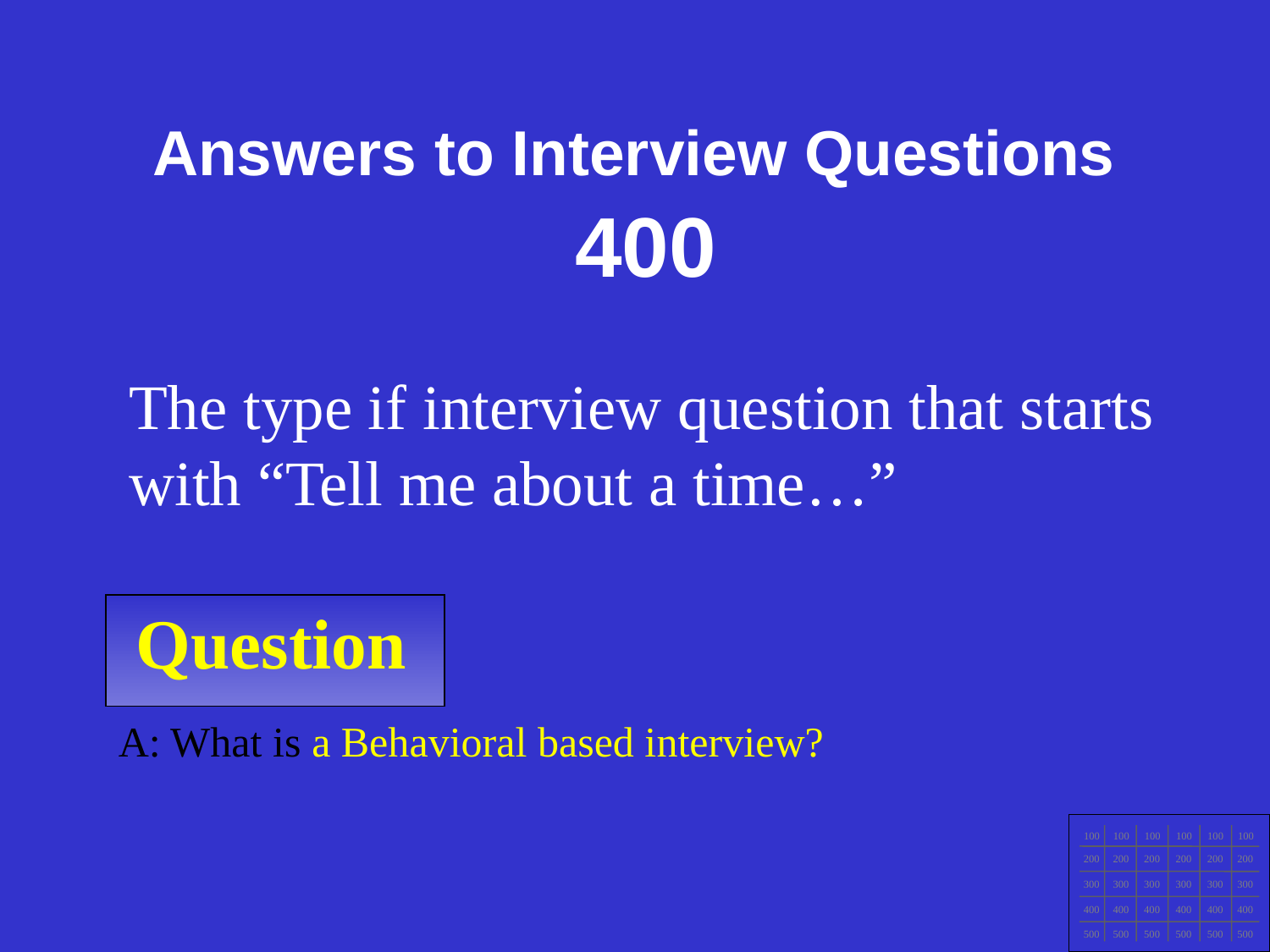

Answers to Interview Questions
400
The type if interview question that starts with “Tell me about a time…”
Question

A: What is a Behavioral based interview?

100
100
100
100
100
100

200
200
200
200
200
200

300
300
300
300
300
300

400
400
400
400
400
400

500
500
500
500
500
500